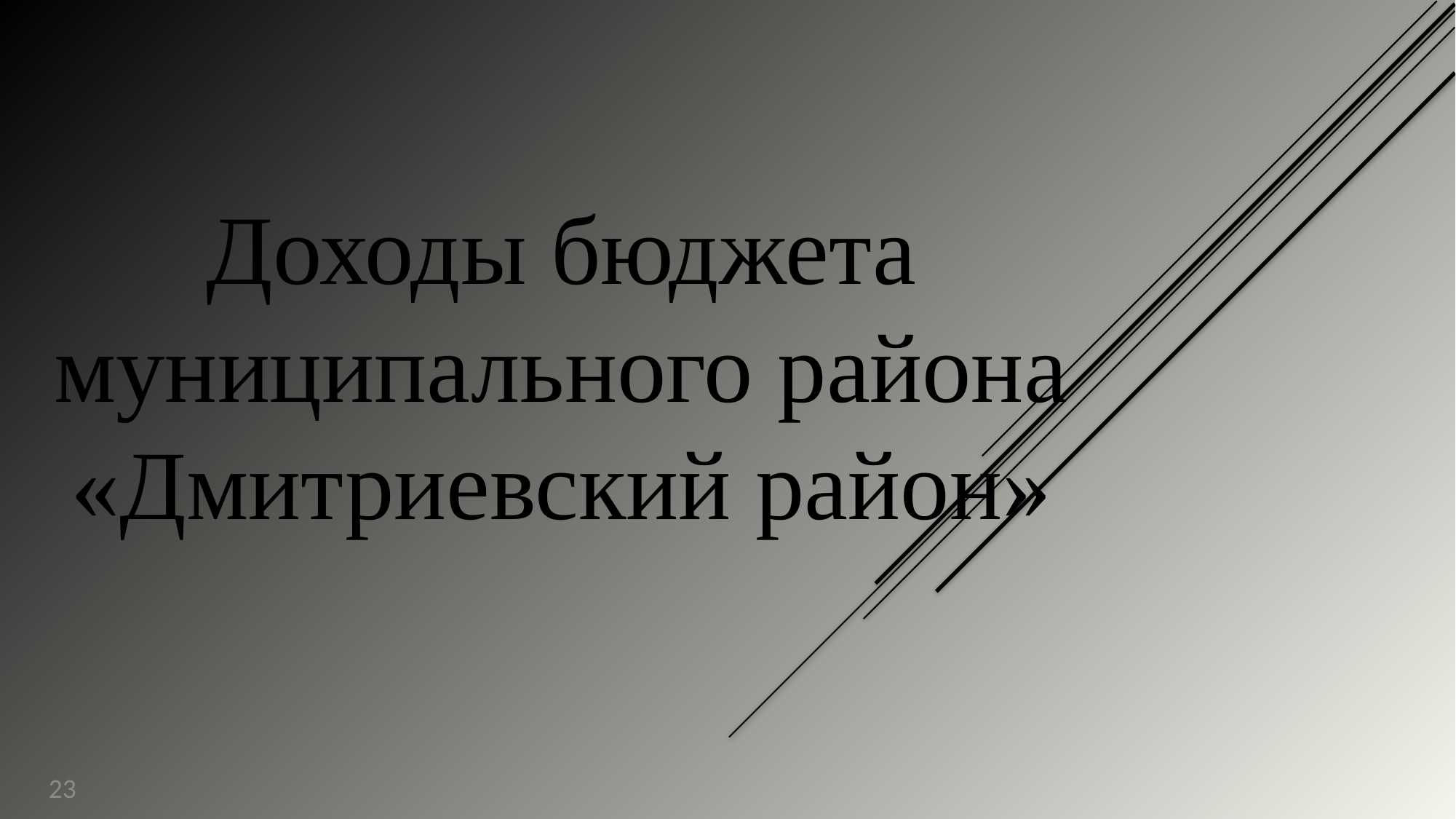

# Доходы бюджета муниципального района «Дмитриевский район»
23